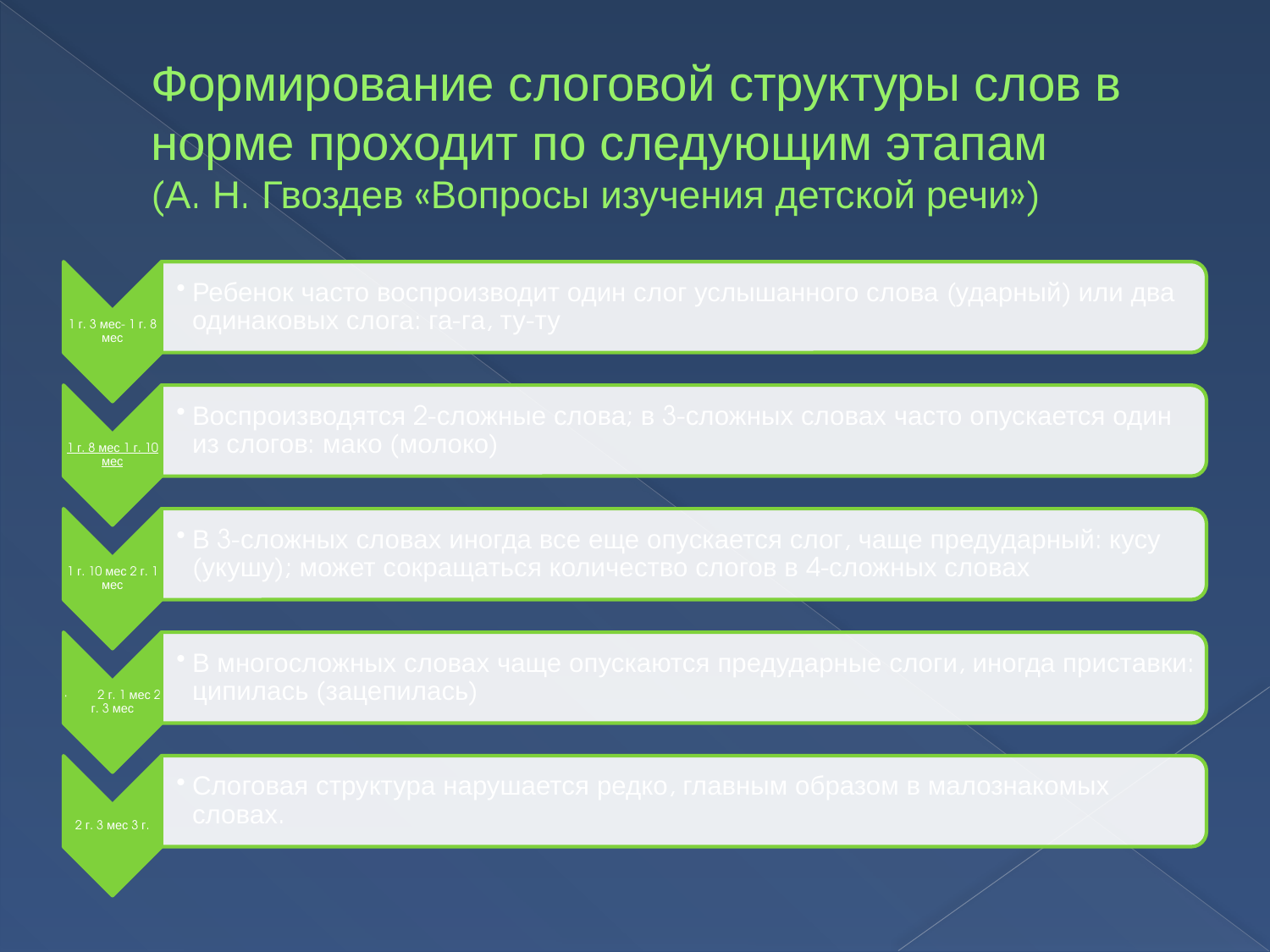

# Формирование слоговой структуры слов в норме проходит по следующим этапам (А. Н. Гвоздев «Вопросы изучения детской речи»)
1 г. 3 мес- 1 г. 8 мес
Ребенок часто воспроизводит один слог услышанного слова (ударный) или два одинаковых слога: га-га, ту-ту
1 г. 8 мес 1 г. 10 мес
Воспроизводятся 2-сложные слова; в 3-сложных словах часто опускается один из слогов: мако (молоко)
1 г. 10 мес 2 г. 1 мес
В 3-сложных словах иногда все еще опускается слог, чаще предударный: кусу (укушу); может сокращаться количество слогов в 4-сложных словах
·         2 г. 1 мес 2 г. 3 мес
В многосложных словах чаще опускаются предударные слоги, иногда приставки: ципилась (зацепилась)
2 г. 3 мес 3 г.
Слоговая структура нарушается редко, главным образом в малознакомых словах.